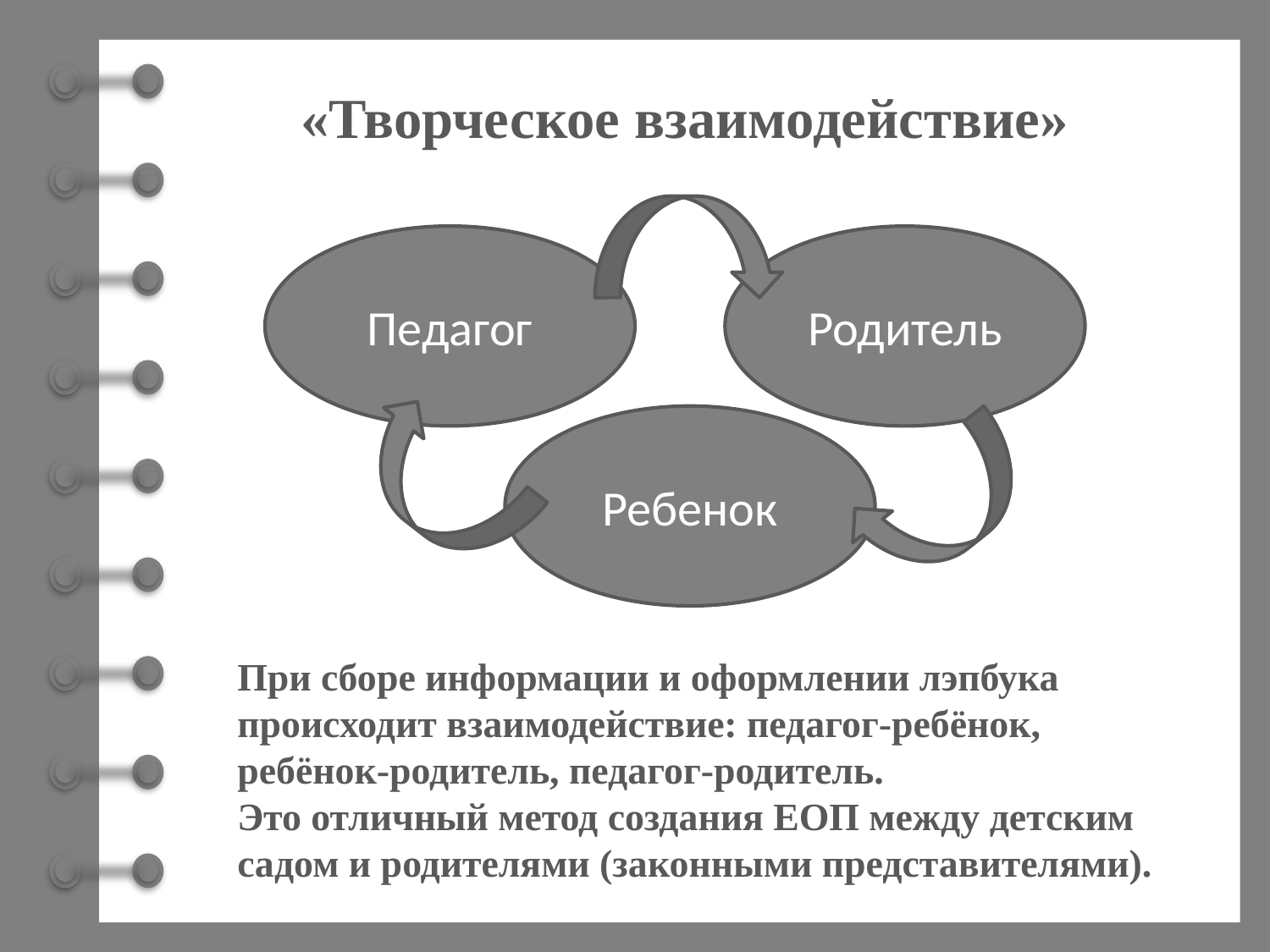

«Творческое взаимодействие»

Педагог
Родитель
Ребенок

При сборе информации и оформлении лэпбука происходит взаимодействие: педагог-ребёнок, ребёнок-родитель, педагог-родитель.
Это отличный метод создания ЕОП между детским  садом и родителями (законными представителями).